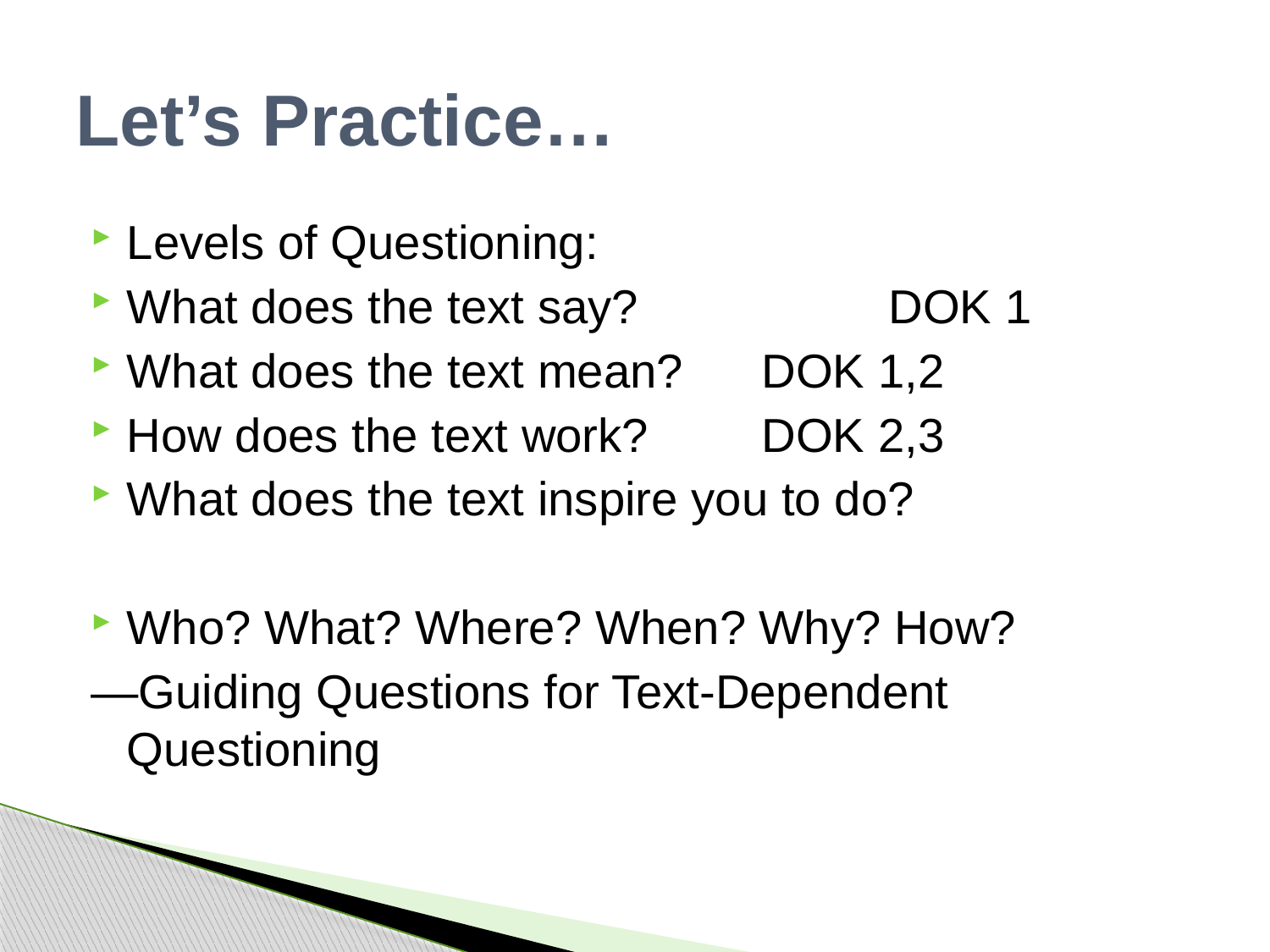

# Let’s Practice…
Levels of Questioning:
What does the text say?		DOK 1
What does the text mean?   	DOK 1,2
How does the text work?    	DOK 2,3
What does the text inspire you to do?

Who? What? Where? When? Why? How?
—Guiding Questions for Text-Dependent Questioning